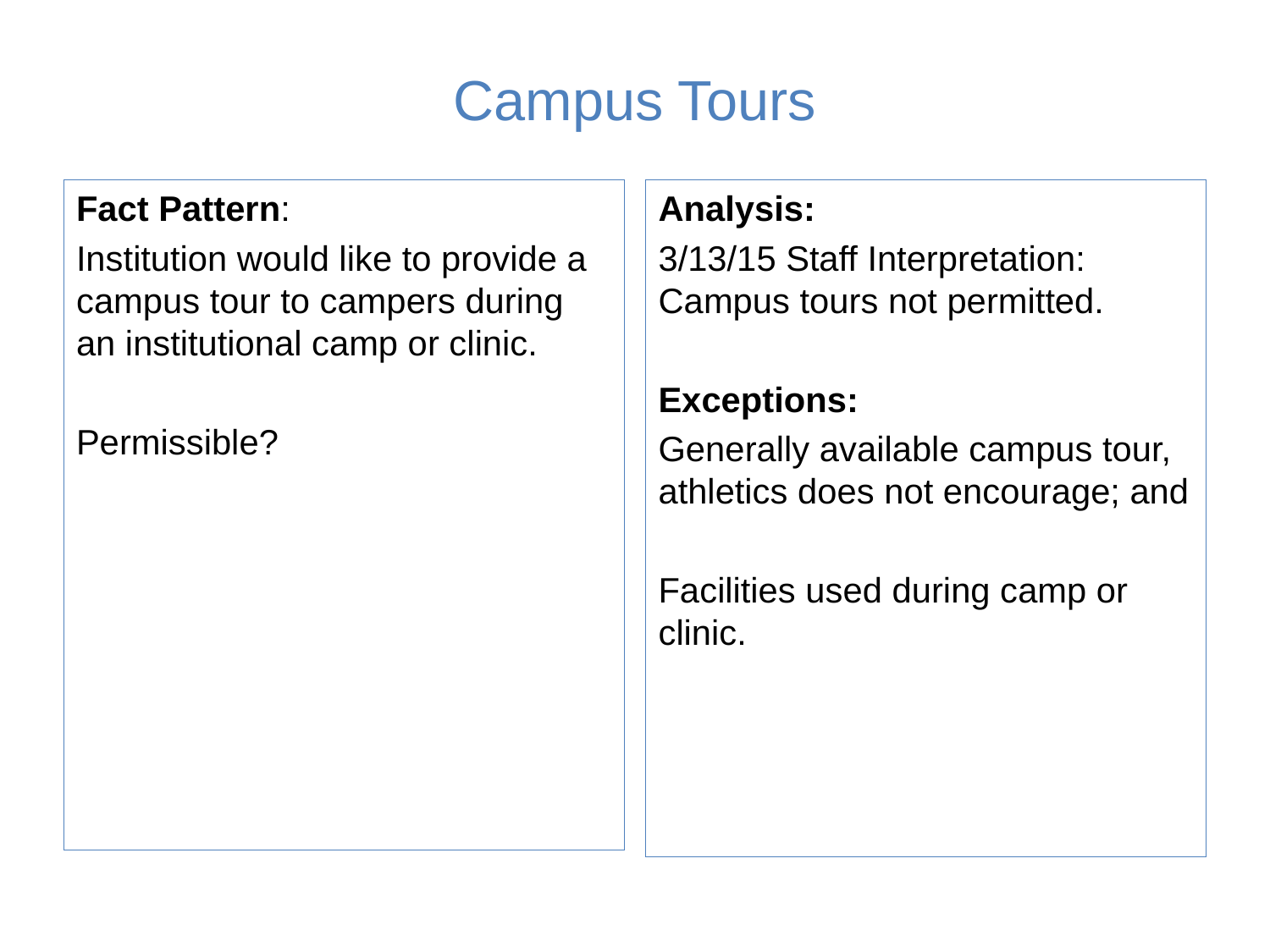

# Campus Tours
Fact Pattern:
Institution would like to provide a campus tour to campers during an institutional camp or clinic.

Permissible?
Analysis:
3/13/15 Staff Interpretation:  Campus tours not permitted.

Exceptions:
Generally available campus tour, athletics does not encourage; and

Facilities used during camp or clinic.